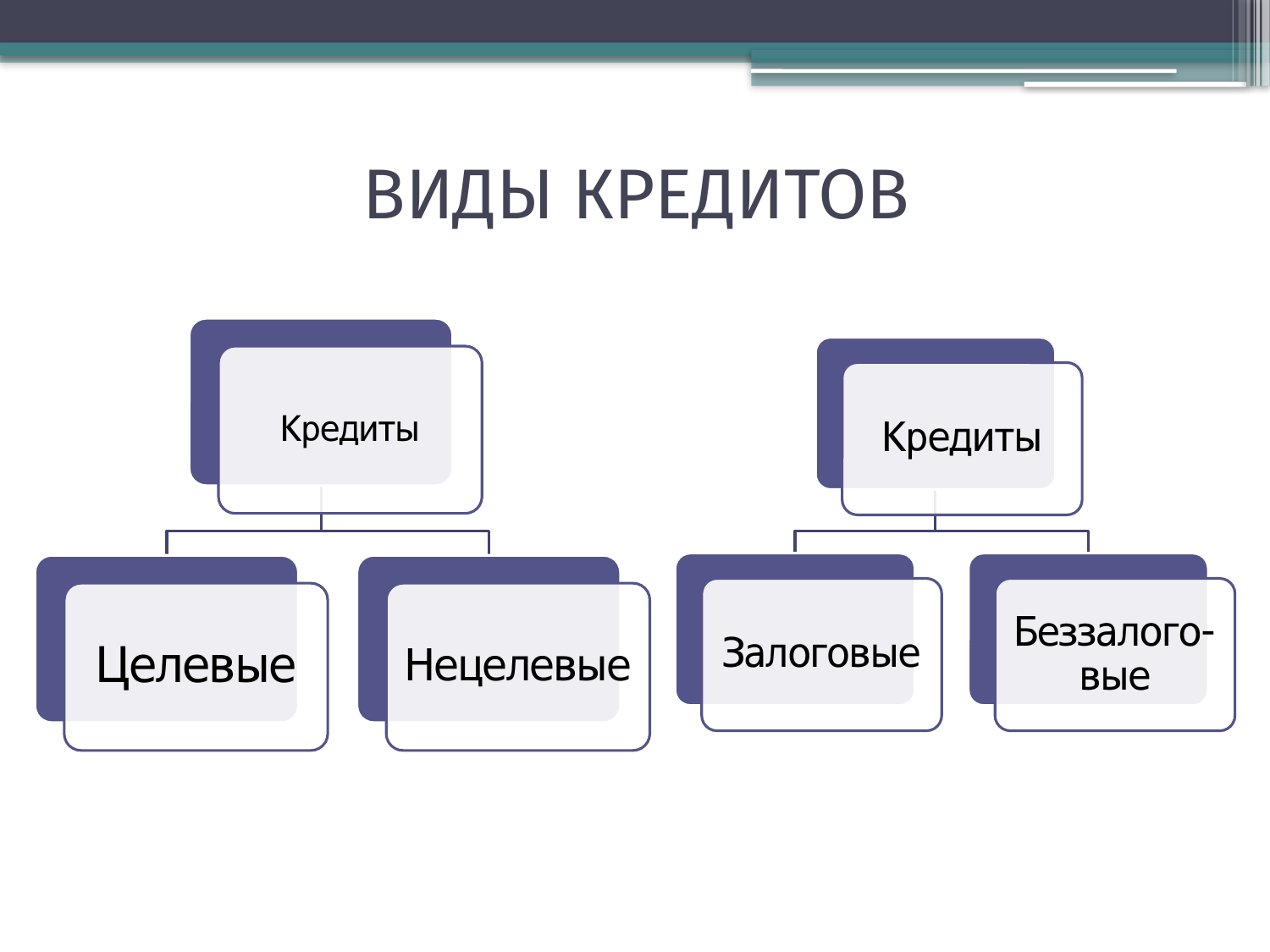

# ВИДЫ КРЕДИТОВ
Кредиты
Залоговые
Беззалого-вые
Кредиты
Целевые
Нецелевые